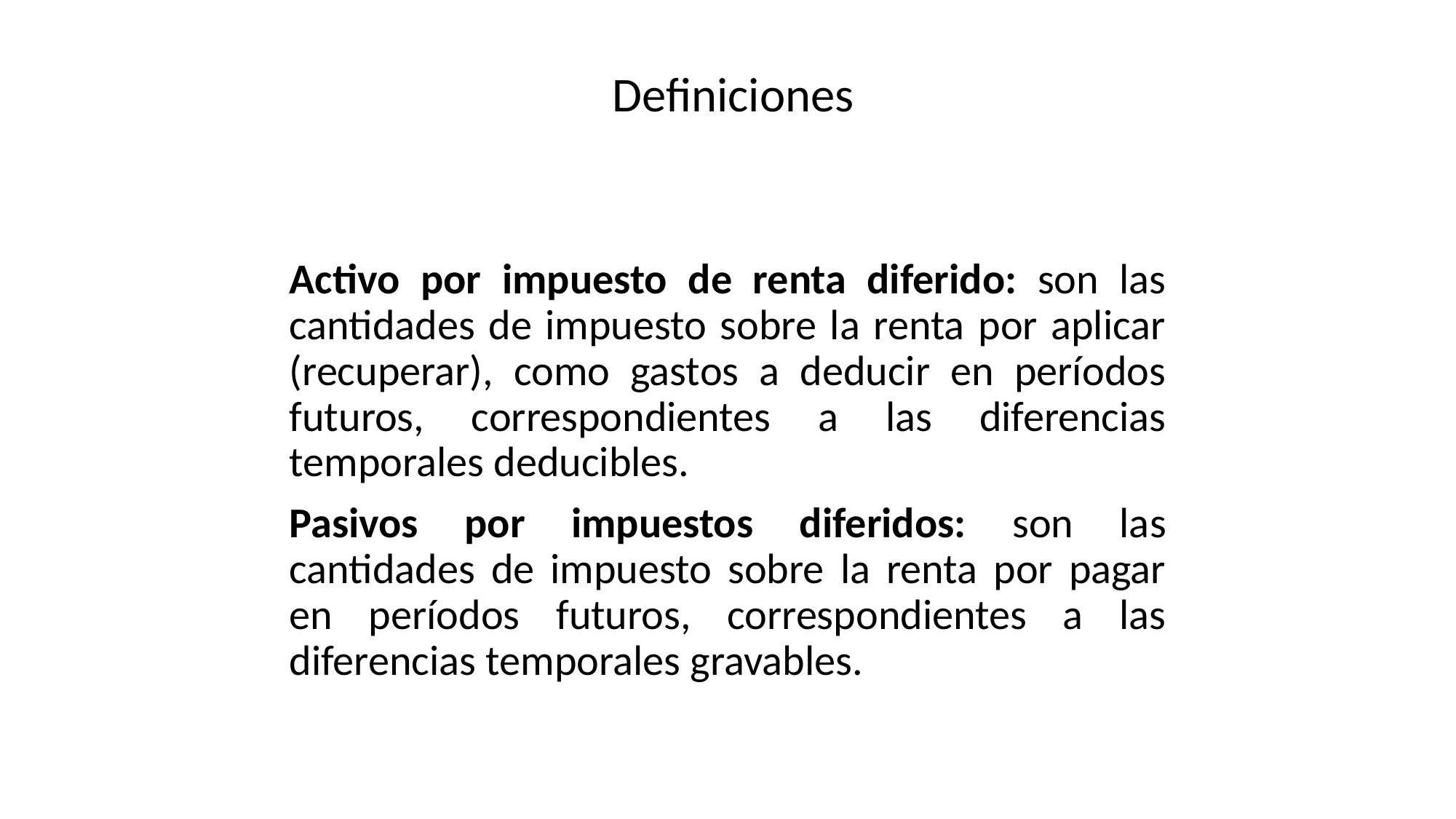

# Definiciones
Activo por impuesto de renta diferido: son las cantidades de impuesto sobre la renta por aplicar (recuperar), como gastos a deducir en períodos futuros, correspondientes a las diferencias temporales deducibles.
Pasivos por impuestos diferidos: son las cantidades de impuesto sobre la renta por pagar en períodos futuros, correspondientes a las diferencias temporales gravables.